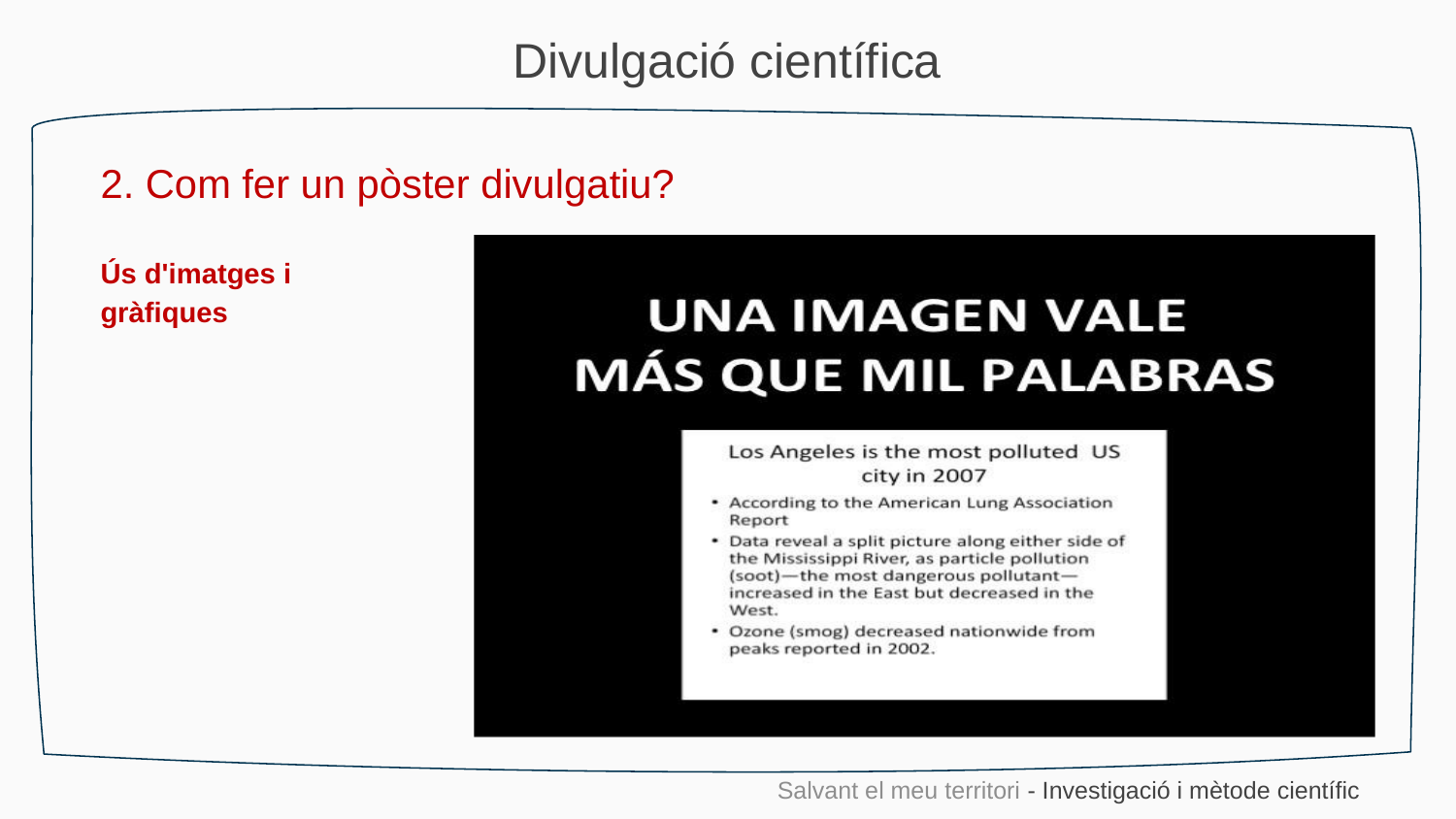

Divulgació científica

2. Com fer un pòster divulgatiu?

Ús d'imatges i gràfiques

Salvant el meu territori - Investigació i mètode científic